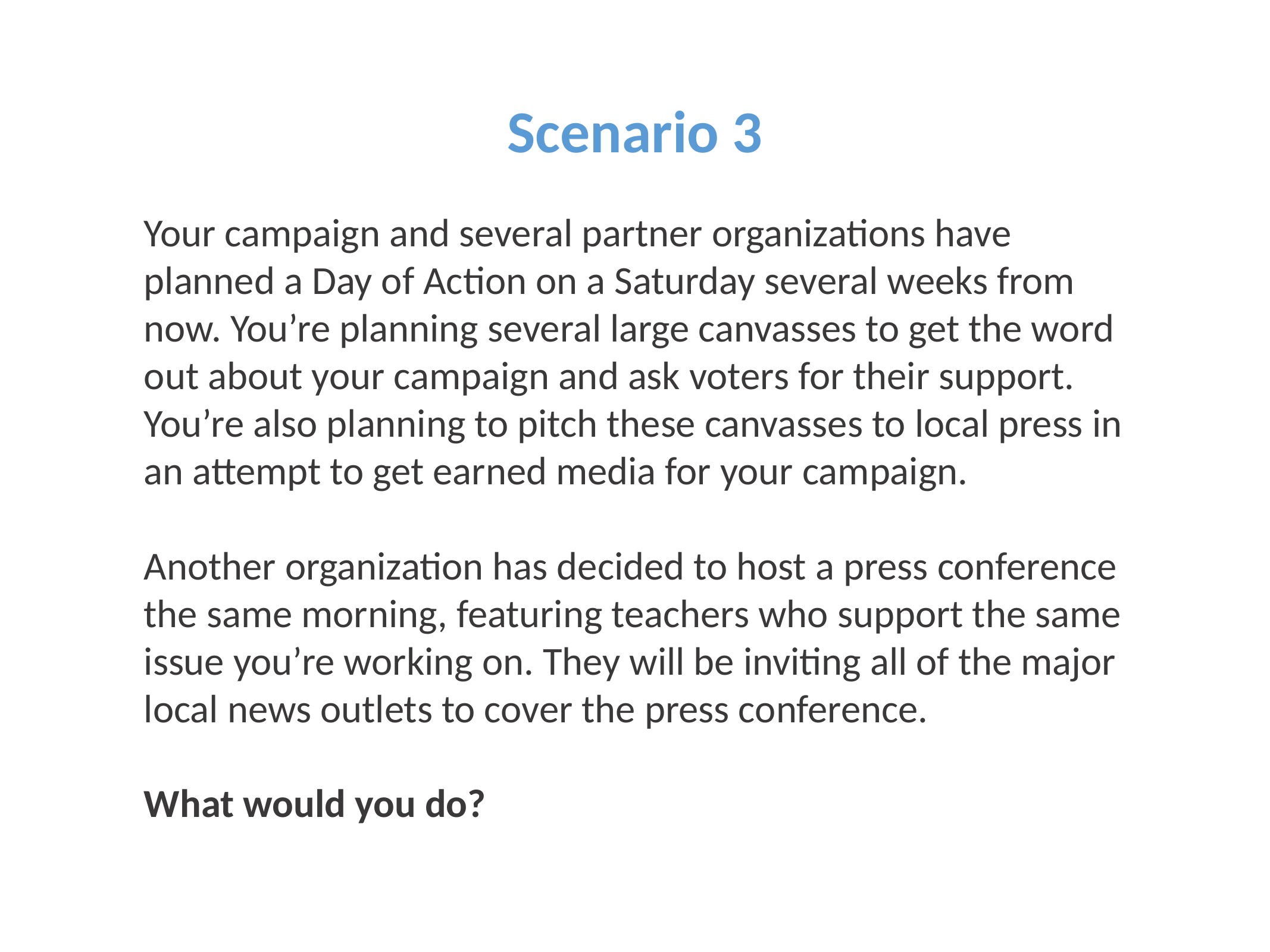

Scenario 3
Your campaign and several partner organizations have planned a Day of Action on a Saturday several weeks from now. You’re planning several large canvasses to get the word out about your campaign and ask voters for their support. You’re also planning to pitch these canvasses to local press in an attempt to get earned media for your campaign.

Another organization has decided to host a press conference the same morning, featuring teachers who support the same issue you’re working on. They will be inviting all of the major local news outlets to cover the press conference.
What would you do?